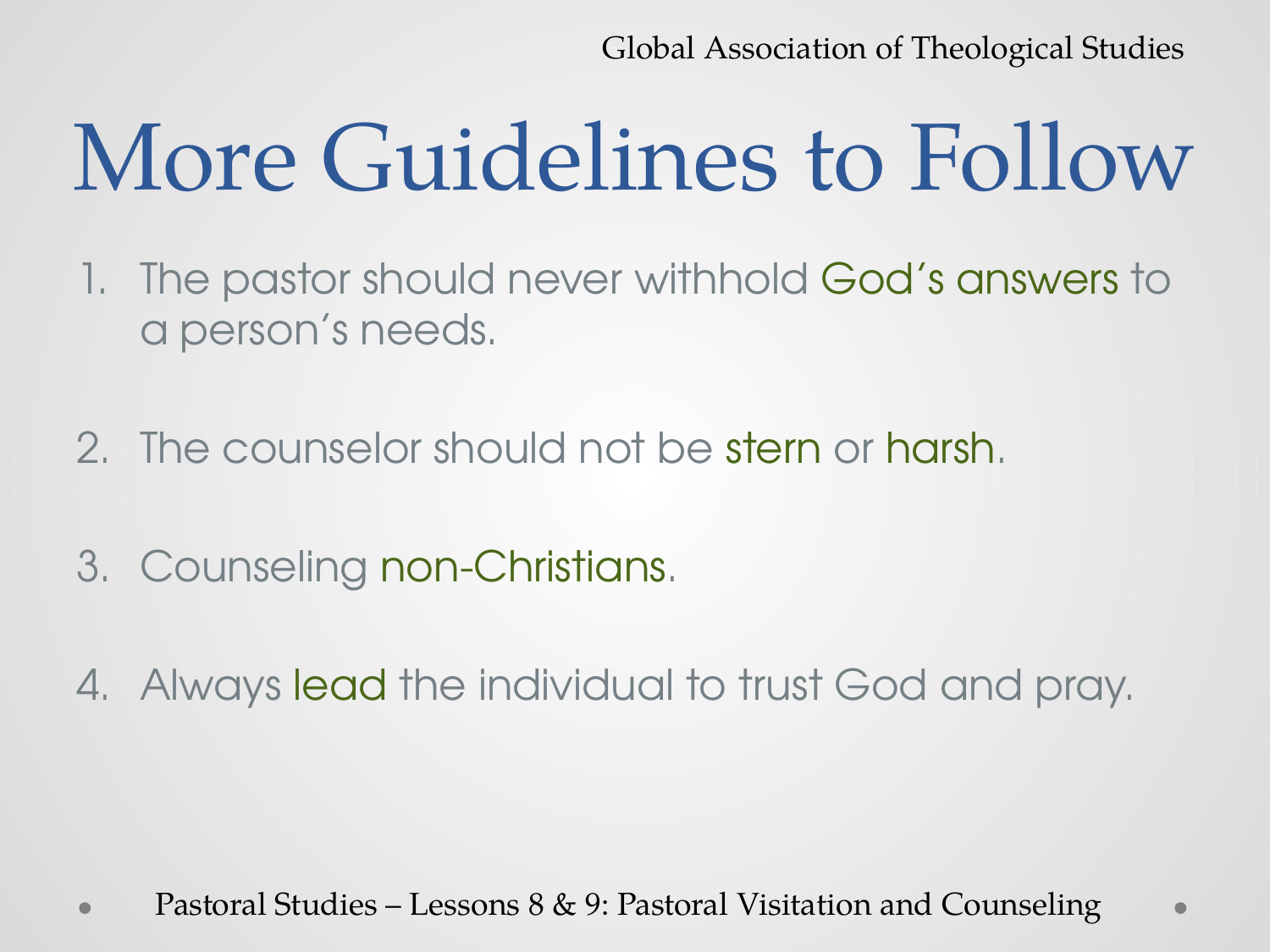

# More Guidelines to Follow
Global Association of Theological Studies
The pastor should never withhold God’s answers to a person’s needs.

The counselor should not be stern or harsh.

Counseling non-Christians.

Always lead the individual to trust God and pray.

Pastoral Studies – Lessons 8 & 9: Pastoral Visitation and Counseling